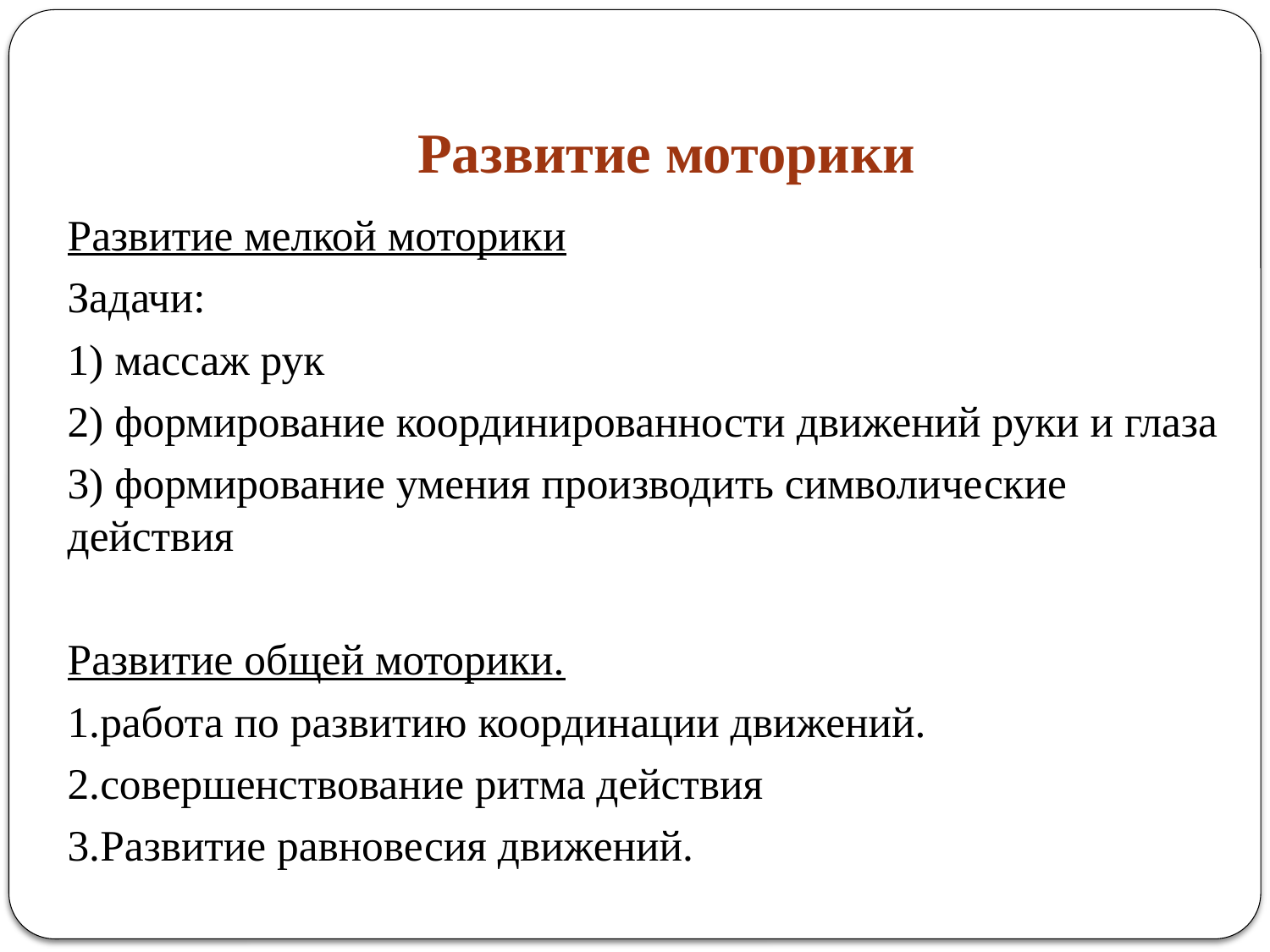

# Развитие моторики
Развитие мелкой моторики
Задачи:
1) массаж рук
2) формирование координированности движений руки и глаза
3) формирование умения производить символические действия

Развитие общей моторики.
1.работа по развитию координации движений.
2.совершенствование ритма действия
3.Развитие равновесия движений.